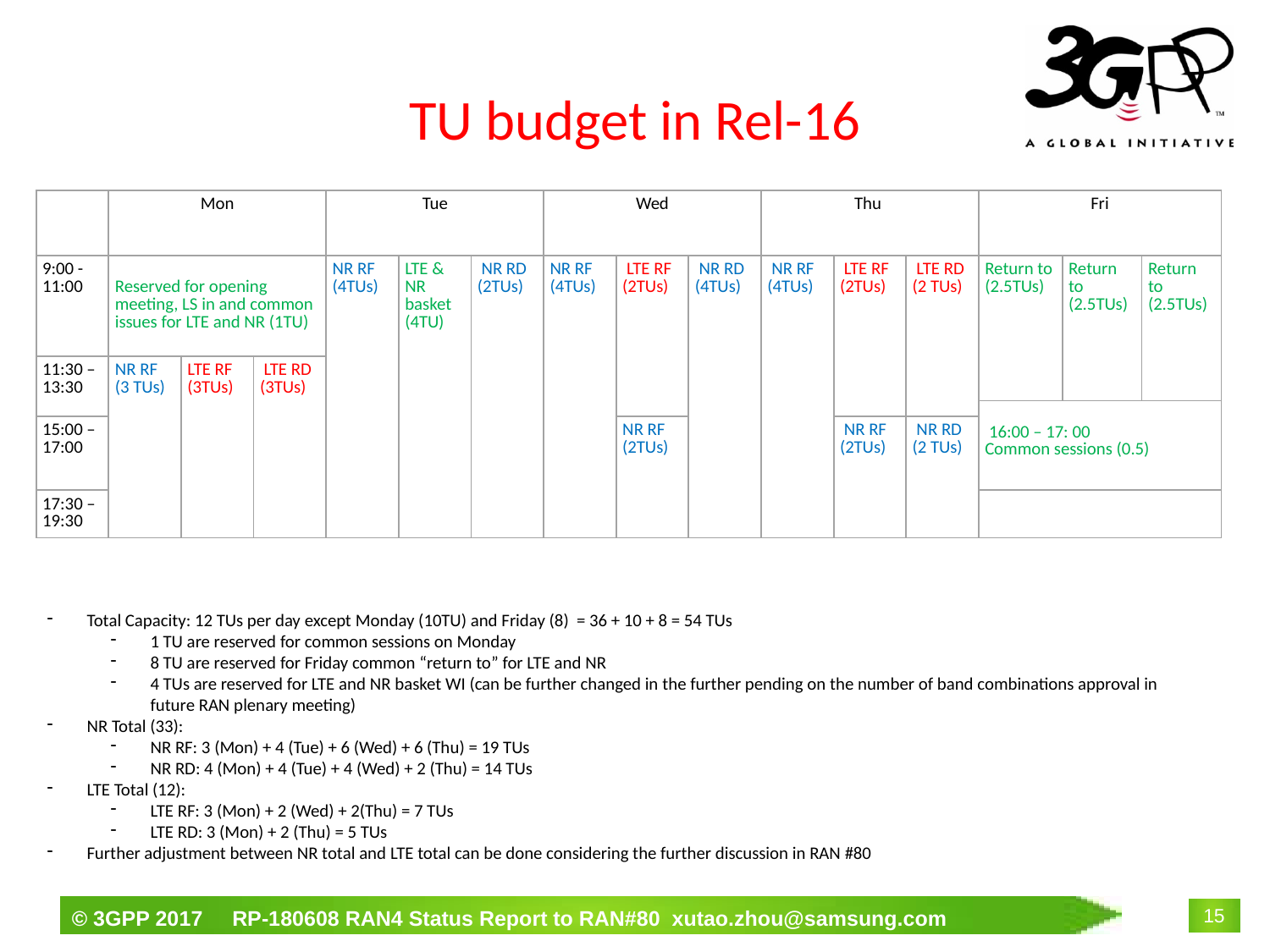

# TU budget in Rel-16
|  | Mon |  |  | Tue |  |  | Wed |  |  | Thu |  |  | Fri |  |  |
| --- | --- | --- | --- | --- | --- | --- | --- | --- | --- | --- | --- | --- | --- | --- | --- |
| 9:00 -11:00 | Reserved for opening meeting, LS in and common issues for LTE and NR (1TU) |  |  | NR RF (4TUs) | LTE & NR basket (4TU) | NR RD (2TUs) | NR RF (4TUs) | LTE RF (2TUs) | NR RD (4TUs) | NR RF (4TUs) | LTE RF (2TUs) | LTE RD (2 TUs) | Return to (2.5TUs) | Return to (2.5TUs) | Return to (2.5TUs) |
| 11:30 – 13:30 | NR RF (3 TUs) | LTE RF (3TUs) | LTE RD (3TUs) |  |  |  |  |  |  |  |  |  |  |  |  |
|  |  |  |  |  |  |  |  |  |  |  |  |  | 16:00 – 17: 00 Common sessions (0.5) |  |  |
| 15:00 – 17:00 |  |  |  |  |  |  |  | NR RF (2TUs) |  |  | NR RF (2TUs) | NR RD (2 TUs) |  |  |  |
| 17:30 – 19:30 |  |  |  |  |  |  |  |  |  |  |  |  |  |  |  |
Total Capacity: 12 TUs per day except Monday (10TU) and Friday (8)  = 36 + 10 + 8 = 54 TUs
1 TU are reserved for common sessions on Monday
8 TU are reserved for Friday common “return to” for LTE and NR
4 TUs are reserved for LTE and NR basket WI (can be further changed in the further pending on the number of band combinations approval in future RAN plenary meeting)
NR Total (33):
NR RF: 3 (Mon) + 4 (Tue) + 6 (Wed) + 6 (Thu) = 19 TUs
NR RD: 4 (Mon) + 4 (Tue) + 4 (Wed) + 2 (Thu) = 14 TUs
LTE Total (12):
LTE RF: 3 (Mon) + 2 (Wed) + 2(Thu) = 7 TUs
LTE RD: 3 (Mon) + 2 (Thu) = 5 TUs
Further adjustment between NR total and LTE total can be done considering the further discussion in RAN #80